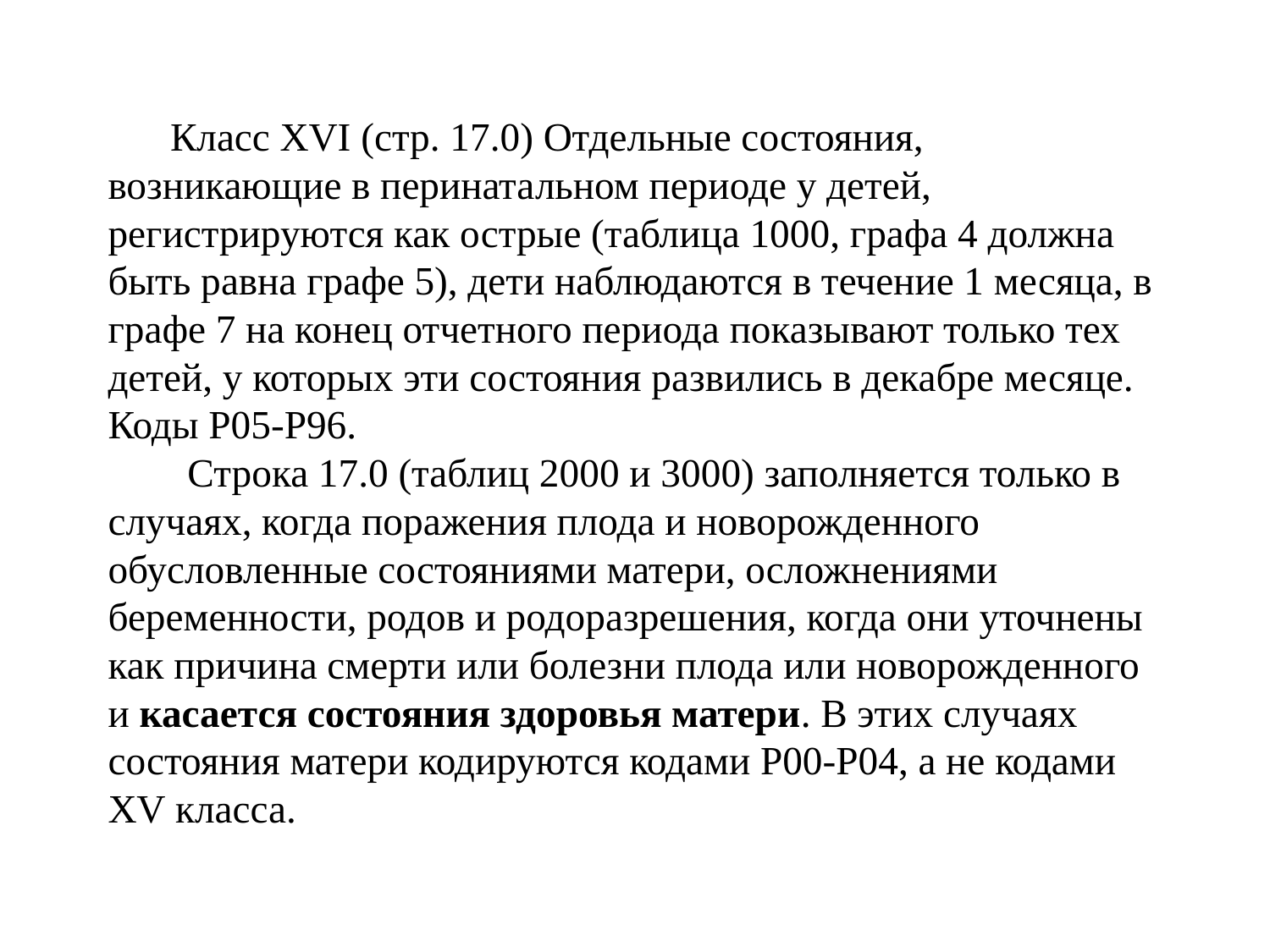

# Класс XVI (стр. 17.0) Отдельные состояния, возникающие в перинатальном периоде у детей, регистрируются как острые (таблица 1000, графа 4 должна быть равна графе 5), дети наблюдаются в течение 1 месяца, в графе 7 на конец отчетного периода показывают только тех детей, у которых эти состояния развились в декабре месяце. Коды Р05-Р96.         Строка 17.0 (таблиц 2000 и 3000) заполняется только в случаях, когда поражения плода и новорожденного обусловленные состояниями матери, осложнениями беременности, родов и родоразрешения, когда они уточнены как причина смерти или болезни плода или новорожденного и касается состояния здоровья матери. В этих случаях состояния матери кодируются кодами Р00-Р04, а не кодами XV класса.